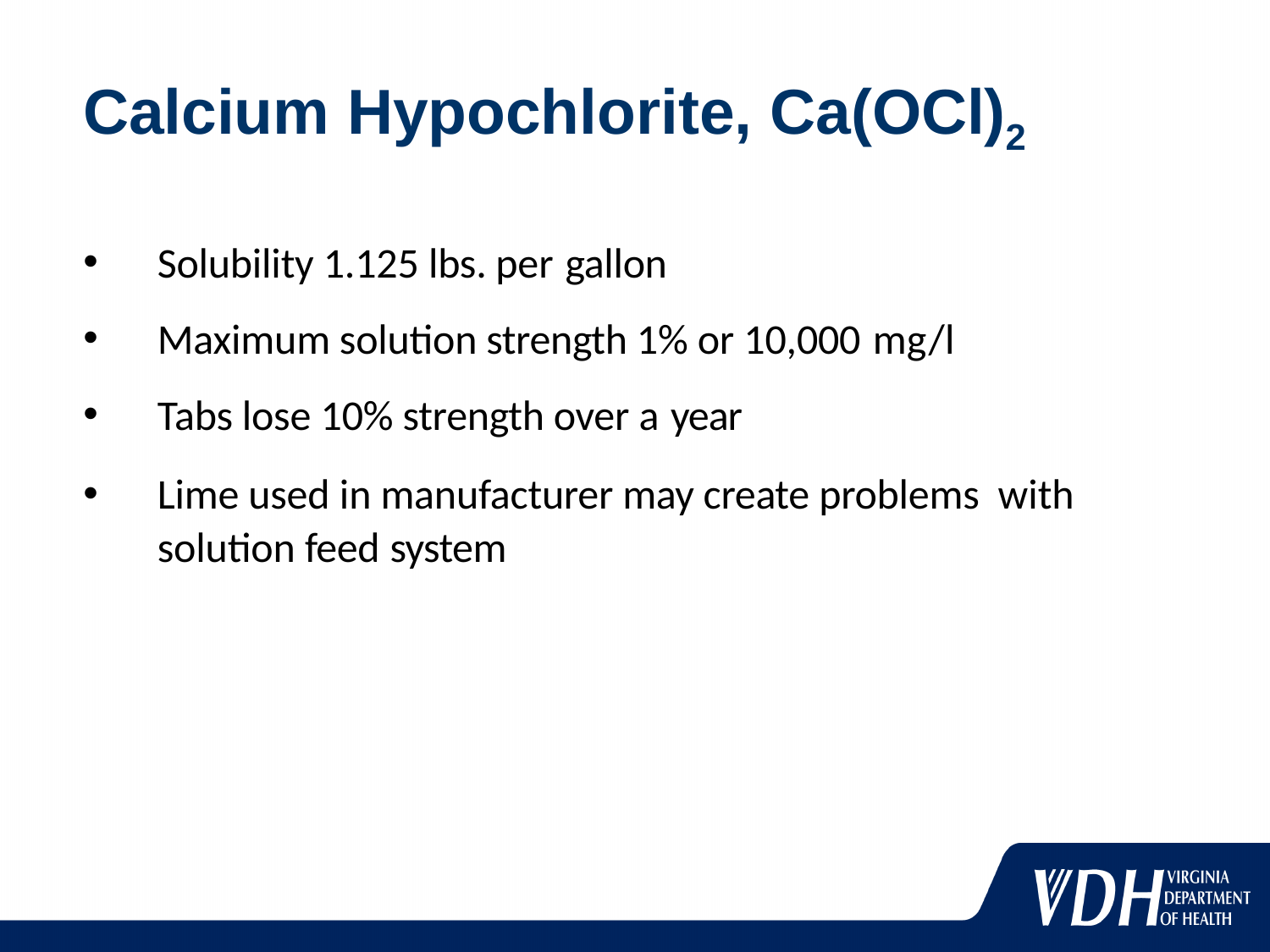

# Calcium Hypochlorite, Ca(OCl)2
Solubility 1.125 lbs. per gallon

Maximum solution strength 1% or 10,000 mg/l

Tabs lose 10% strength over a year

Lime used in manufacturer may create problems  with solution feed system